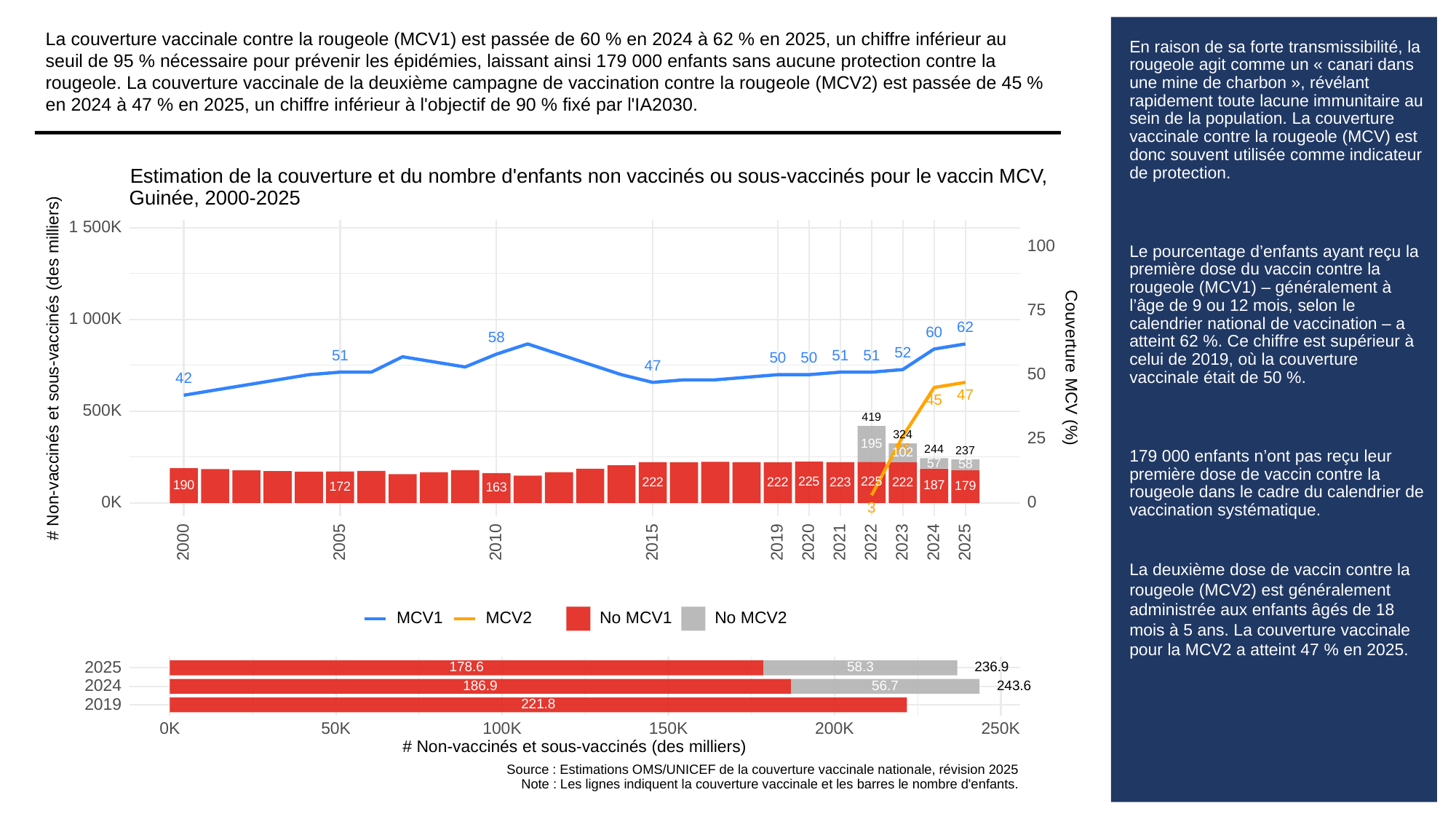

La couverture vaccinale contre la rougeole (MCV1) est passée de 60 % en 2024 à 62 % en 2025, un chiffre inférieur au seuil de 95 % nécessaire pour prévenir les épidémies, laissant ainsi 179 000 enfants sans aucune protection contre la rougeole. La couverture vaccinale de la deuxième campagne de vaccination contre la rougeole (MCV2) est passée de 45 % en 2024 à 47 % en 2025, un chiffre inférieur à l'objectif de 90 % fixé par l'IA2030.
# En raison de sa forte transmissibilité, la rougeole agit comme un « canari dans une mine de charbon », révélant rapidement toute lacune immunitaire au sein de la population. La couverture vaccinale contre la rougeole (MCV) est donc souvent utilisée comme indicateur de protection.

Le pourcentage d’enfants ayant reçu la première dose du vaccin contre la rougeole (MCV1) – généralement à l’âge de 9 ou 12 mois, selon le calendrier national de vaccination – a atteint 62 %. Ce chiffre est supérieur à celui de 2019, où la couverture vaccinale était de 50 %.

179 000 enfants n’ont pas reçu leur première dose de vaccin contre la rougeole dans le cadre du calendrier de vaccination systématique.

La deuxième dose de vaccin contre la rougeole (MCV2) est généralement administrée aux enfants âgés de 18 mois à 5 ans. La couverture vaccinale pour la MCV2 a atteint 47 % en 2025.

Estimation de la couverture et du nombre d'enfants non vaccinés ou sous-vaccinés pour le vaccin MCV,
Guinée, 2000-2025

1 500K

100

75
1 000K

62
60
58

52
51
51
51
50
50
# Non-vaccinés et sous-vaccinés (des milliers)
Couverture MCV (%)
47

50
42

47
45
500K

419

324
25
195

26
244
237
102

57

58

225
225
223
222
222
222
190
187
179
172
163
0K
0
3

2023
2000
2005
2010
2015
2019
2020
2021
2022
2024
2025

MCV1
MCV2
No MCV1
No MCV2

2025
58.3
236.9
178.6

2024
243.6
186.9
56.7

2019
221.8

0K
50K
100K
150K
200K
250K
# Non-vaccinés et sous-vaccinés (des milliers)
Source : Estimations OMS/UNICEF de la couverture vaccinale nationale, révision 2025
Note : Les lignes indiquent la couverture vaccinale et les barres le nombre d'enfants.